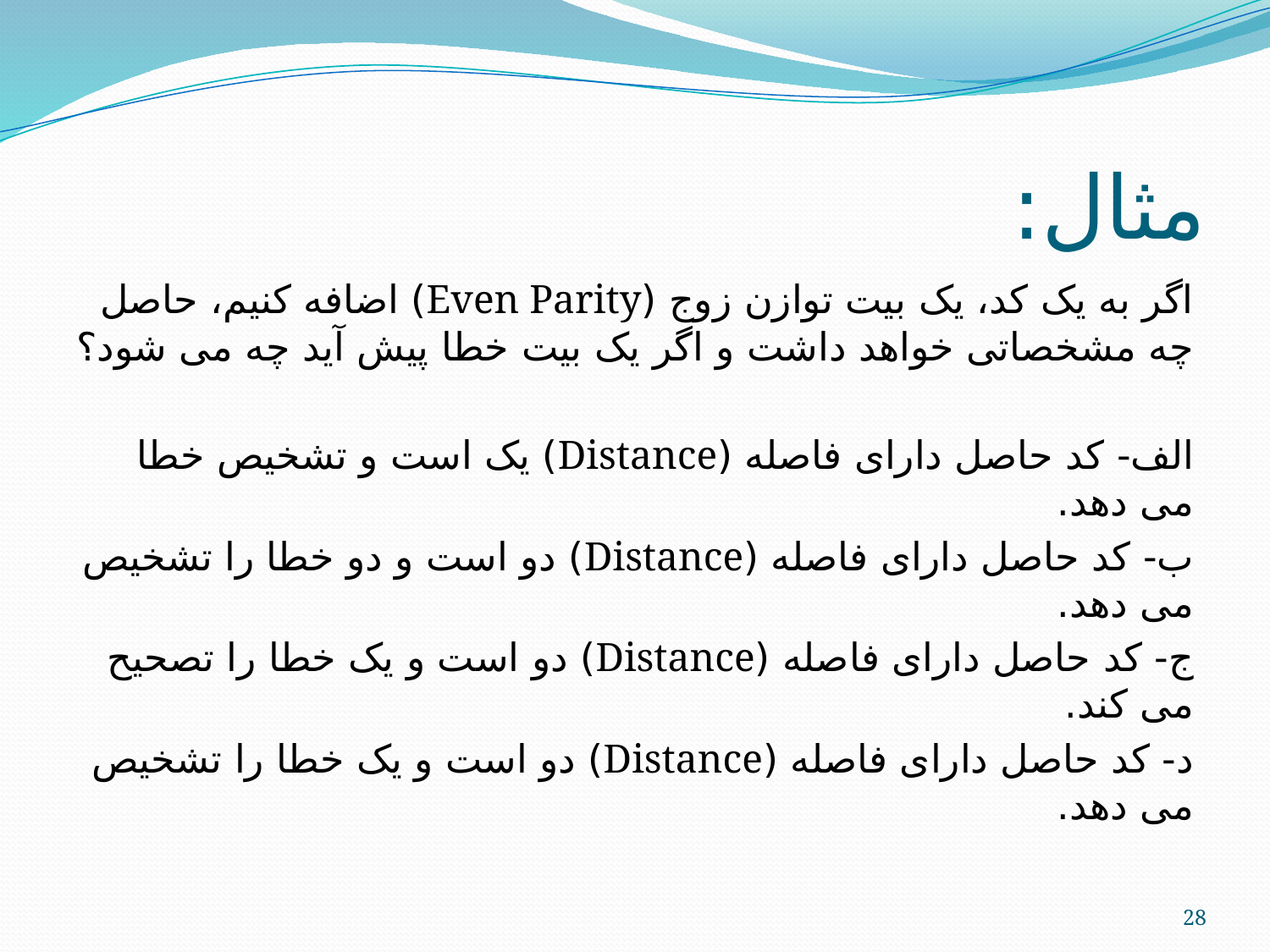

# مثال:
اگر به یک کد، یک بیت توازن زوج (Even Parity) اضافه کنیم، حاصل چه مشخصاتی خواهد داشت و اگر یک بیت خطا پیش آید چه می شود؟

الف- کد حاصل دارای فاصله (Distance) یک است و تشخیص خطا می دهد.
ب- کد حاصل دارای فاصله (Distance) دو است و دو خطا را تشخیص می دهد.
ج- کد حاصل دارای فاصله (Distance) دو است و یک خطا را تصحیح می کند.
د- کد حاصل دارای فاصله (Distance) دو است و یک خطا را تشخیص می دهد.

28